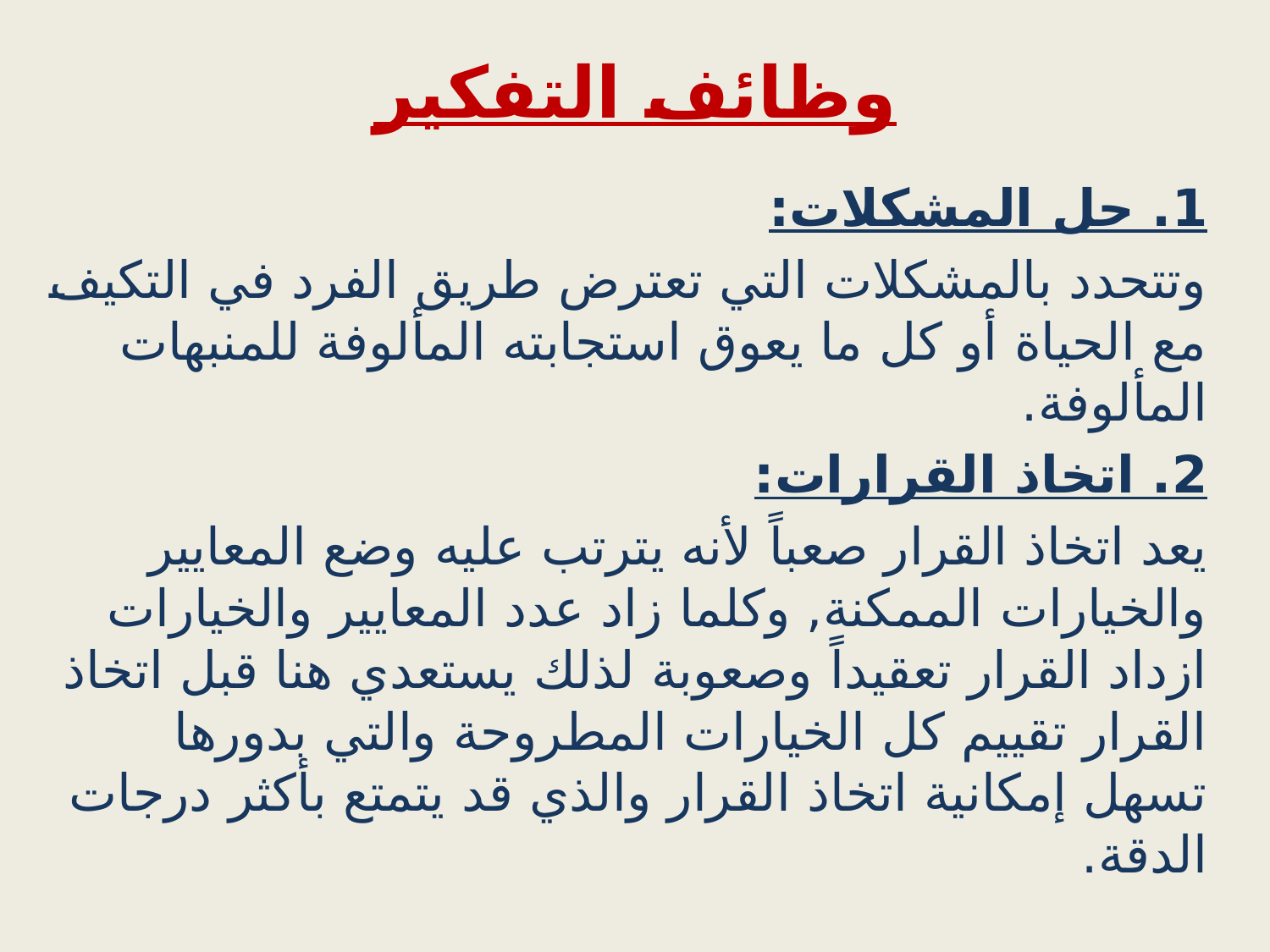

# وظائف التفكير
1. حل المشكلات:
وتتحدد بالمشكلات التي تعترض طريق الفرد في التكيف مع الحياة أو كل ما يعوق استجابته المألوفة للمنبهات المألوفة.
2. اتخاذ القرارات:
يعد اتخاذ القرار صعباً لأنه يترتب عليه وضع المعايير والخيارات الممكنة, وكلما زاد عدد المعايير والخيارات ازداد القرار تعقيداً وصعوبة لذلك يستعدي هنا قبل اتخاذ القرار تقييم كل الخيارات المطروحة والتي بدورها تسهل إمكانية اتخاذ القرار والذي قد يتمتع بأكثر درجات الدقة.